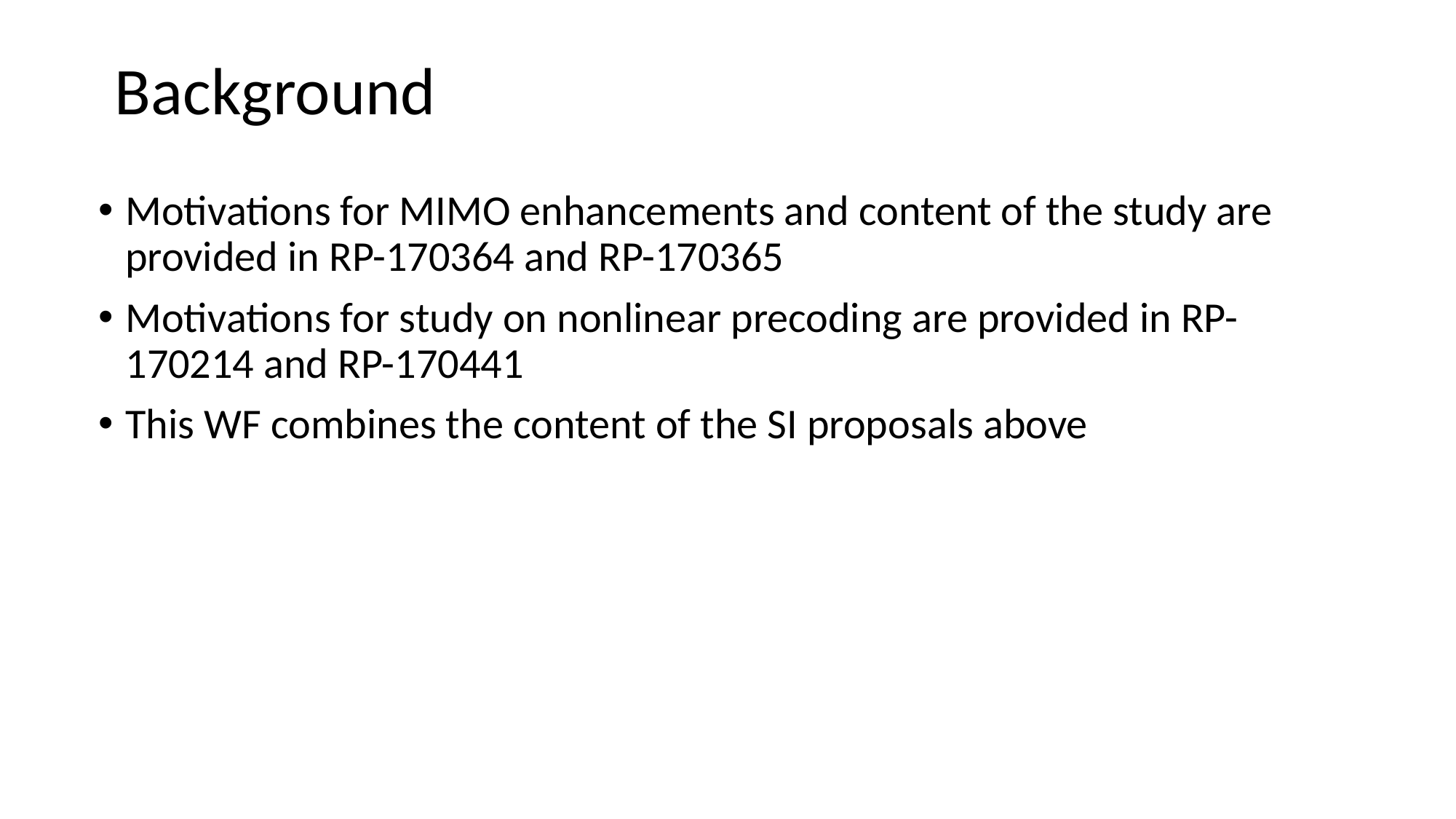

# Background
Motivations for MIMO enhancements and content of the study are provided in RP-170364 and RP-170365
Motivations for study on nonlinear precoding are provided in RP-170214 and RP-170441
This WF combines the content of the SI proposals above